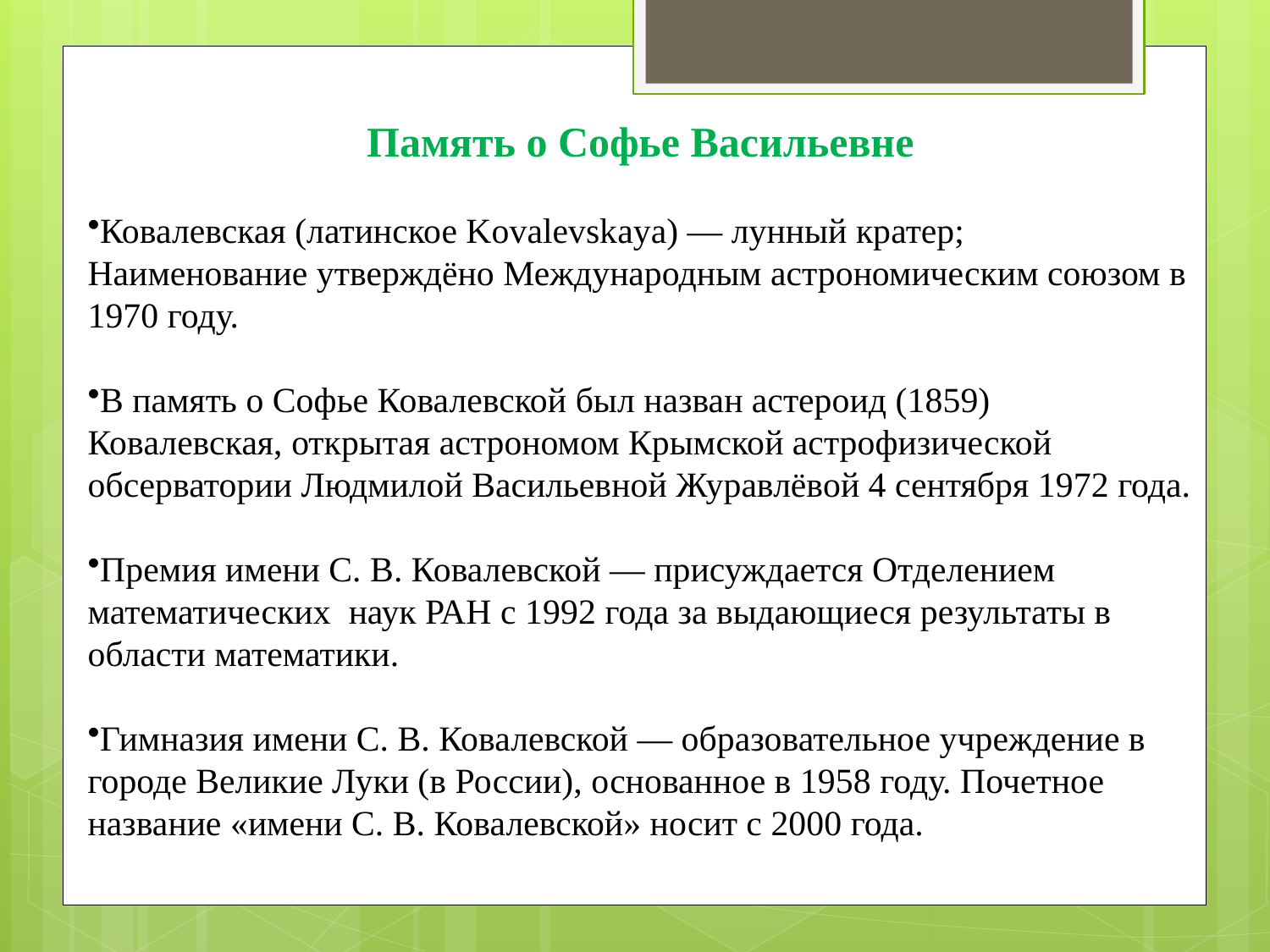

Память о Софье Васильевне

Ковалевская (латинское Kovalevskaya) — лунный кратер; Наименование утверждёно Международным астрономическим союзом в 1970 году.

В память о Софье Ковалевской был назван астероид (1859) Ковалевская, открытая астрономом Крымской астрофизической обсерватории Людмилой Васильевной Журавлёвой 4 сентября 1972 года.

Премия имени С. В. Ковалевской — присуждается Отделением математических  наук РАН с 1992 года за выдающиеся результаты в области математики.

Гимназия имени С. В. Ковалевской — образовательное учреждение в городе Великие Луки (в России), основанное в 1958 году. Почетное название «имени С. В. Ковалевской» носит с 2000 года.